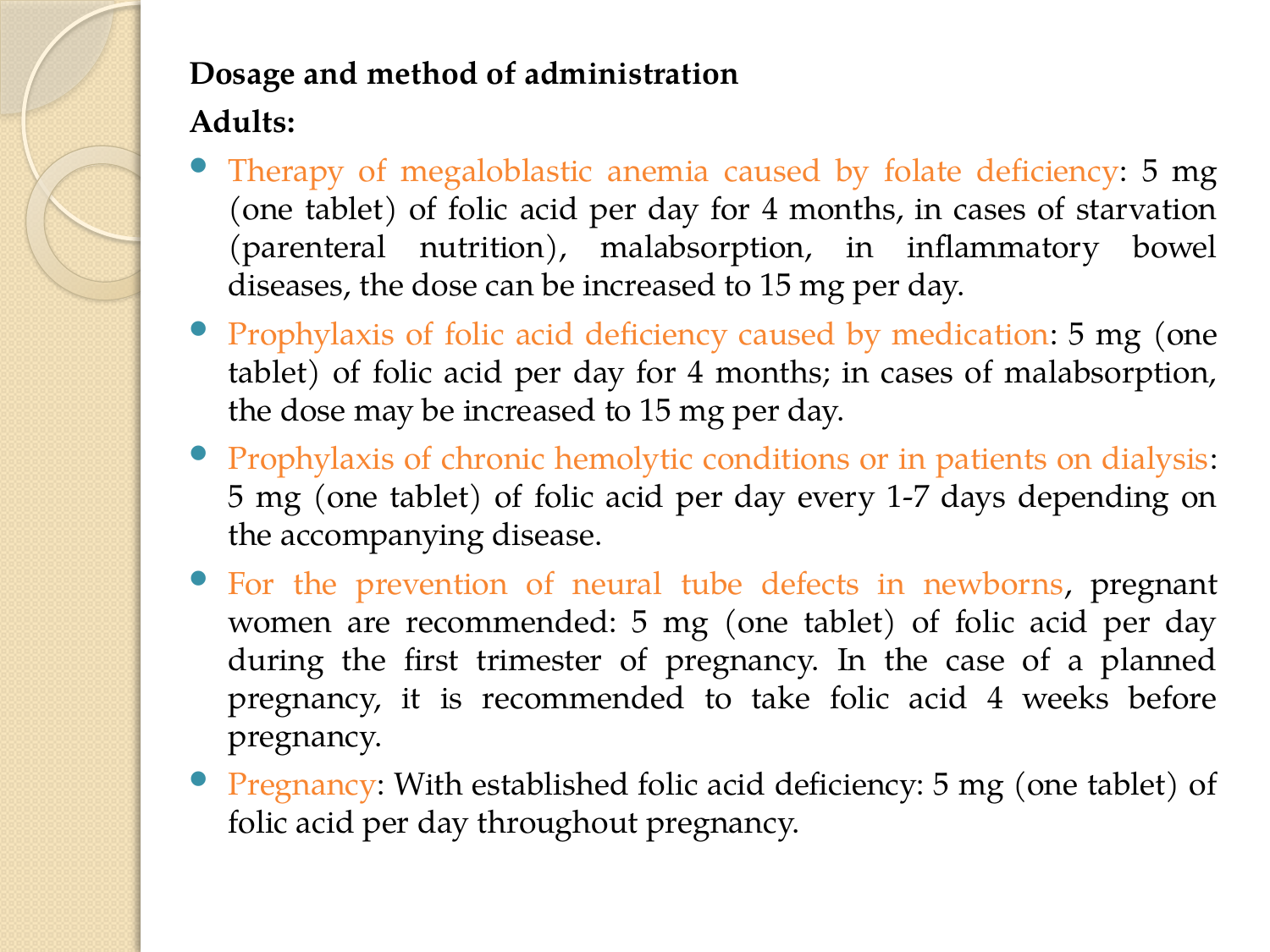

Dosage and method of administration
Adults:
Therapy of megaloblastic anemia caused by folate deficiency: 5 mg (one tablet) of folic acid per day for 4 months, in cases of starvation (parenteral nutrition), malabsorption, in inflammatory bowel diseases, the dose can be increased to 15 mg per day.
Prophylaxis of folic acid deficiency caused by medication: 5 mg (one tablet) of folic acid per day for 4 months; in cases of malabsorption, the dose may be increased to 15 mg per day.
Prophylaxis of chronic hemolytic conditions or in patients on dialysis: 5 mg (one tablet) of folic acid per day every 1-7 days depending on the accompanying disease.
For the prevention of neural tube defects in newborns, pregnant women are recommended: 5 mg (one tablet) of folic acid per day during the first trimester of pregnancy. In the case of a planned pregnancy, it is recommended to take folic acid 4 weeks before pregnancy.
Pregnancy: With established folic acid deficiency: 5 mg (one tablet) of folic acid per day throughout pregnancy.